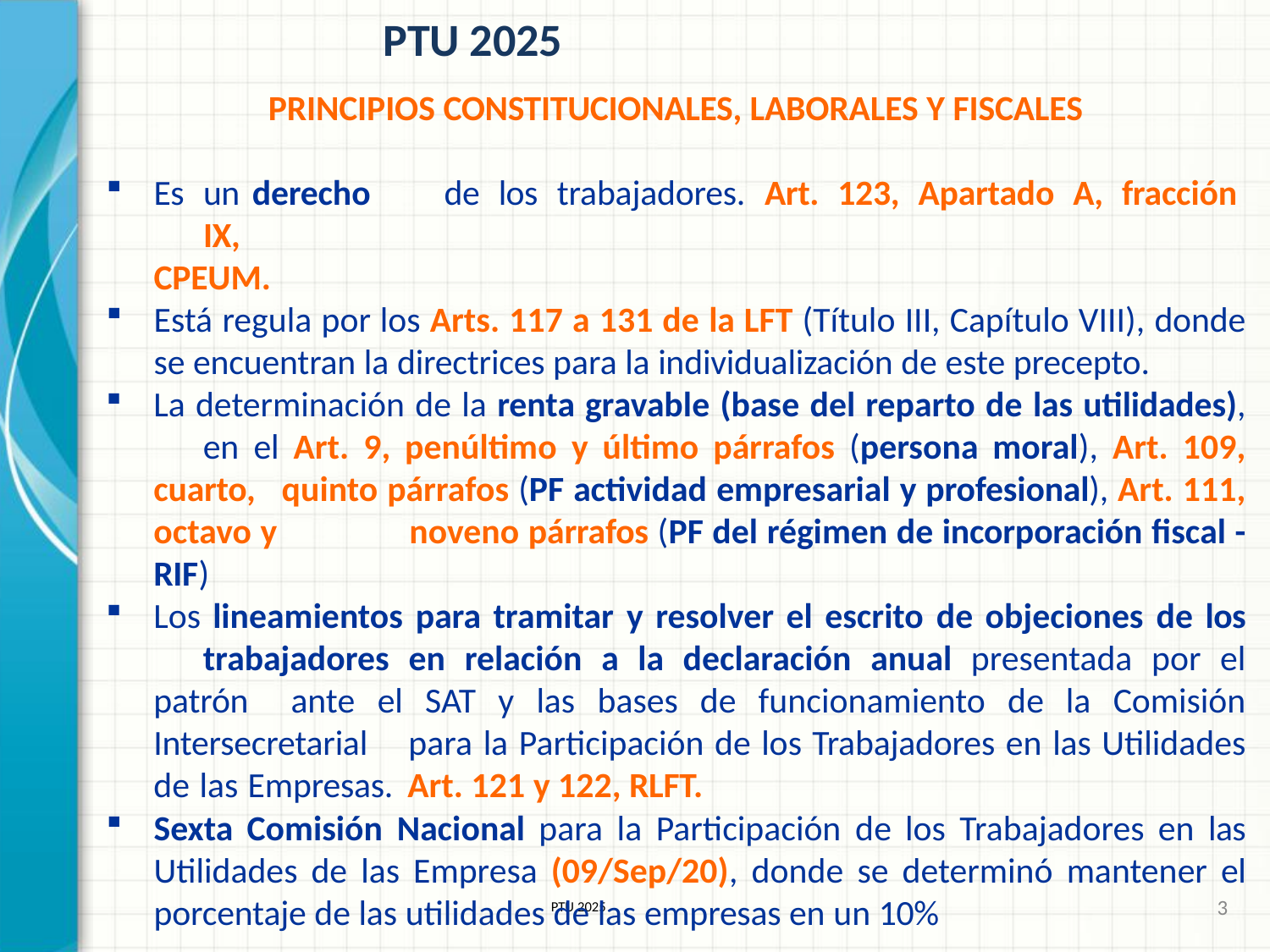

# PTU 2025
PRINCIPIOS CONSTITUCIONALES, LABORALES Y FISCALES
Es	un	derecho	de	los	trabajadores.	Art.	123,	Apartado	A,	fracción	IX,
CPEUM.
Está regula por los Arts. 117 a 131 de la LFT (Título III, Capítulo VIII), donde se encuentran la directrices para la individualización de este precepto.
La determinación de la renta gravable (base del reparto de las utilidades), 	en el Art. 9, penúltimo y último párrafos (persona moral), Art. 109, cuarto, 	quinto párrafos (PF actividad empresarial y profesional), Art. 111, octavo y 	noveno párrafos (PF del régimen de incorporación fiscal - RIF)
Los lineamientos para tramitar y resolver el escrito de objeciones de los 	trabajadores en relación a la declaración anual presentada por el patrón 	ante el SAT y las bases de funcionamiento de la Comisión Intersecretarial 	para la Participación de los Trabajadores en las Utilidades de las Empresas. 	Art. 121 y 122, RLFT.
Sexta Comisión Nacional para la Participación de los Trabajadores en las Utilidades de las Empresa (09/Sep/20), donde se determinó mantener el porcentaje de las utilidades de las empresas en un 10%
3
PTU 2025